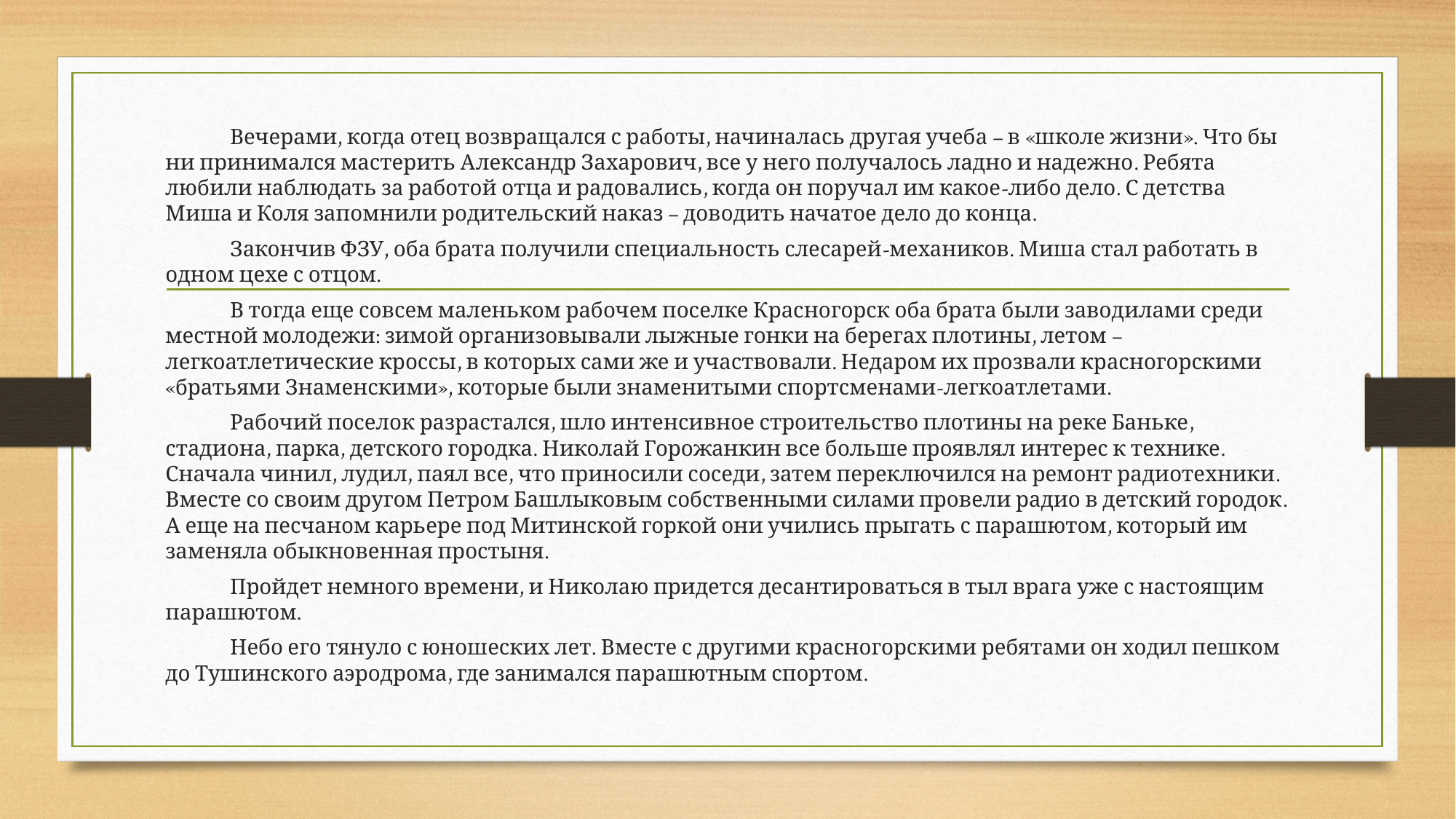

Вечерами, когда отец возвращался с работы, начиналась другая учеба – в «школе жизни». Что бы ни принимался мастерить Александр Захарович, все у него получалось ладно и надежно. Ребята любили наблюдать за работой отца и радовались, когда он поручал им какое-либо дело. С детства Миша и Коля запомнили родительский наказ – доводить начатое дело до конца.
	Закончив ФЗУ, оба брата получили специальность слесарей-механиков. Миша стал работать в одном цехе с отцом.
	В тогда еще совсем маленьком рабочем поселке Красногорск оба брата были заводилами среди местной молодежи: зимой организовывали лыжные гонки на берегах плотины, летом – легкоатлетические кроссы, в которых сами же и участвовали. Недаром их прозвали красногорскими «братьями Знаменскими», которые были знаменитыми спортсменами-легкоатлетами.
	Рабочий поселок разрастался, шло интенсивное строительство плотины на реке Баньке, стадиона, парка, детского городка. Николай Горожанкин все больше проявлял интерес к технике. Сначала чинил, лудил, паял все, что приносили соседи, затем переключился на ремонт радиотехники. Вместе со своим другом Петром Башлыковым собственными силами провели радио в детский городок. А еще на песчаном карьере под Митинской горкой они учились прыгать с парашютом, который им заменяла обыкновенная простыня.
	Пройдет немного времени, и Николаю придется десантироваться в тыл врага уже с настоящим парашютом.
	Небо его тянуло с юношеских лет. Вместе с другими красногорскими ребятами он ходил пешком до Тушинского аэродрома, где занимался парашютным спортом.
#